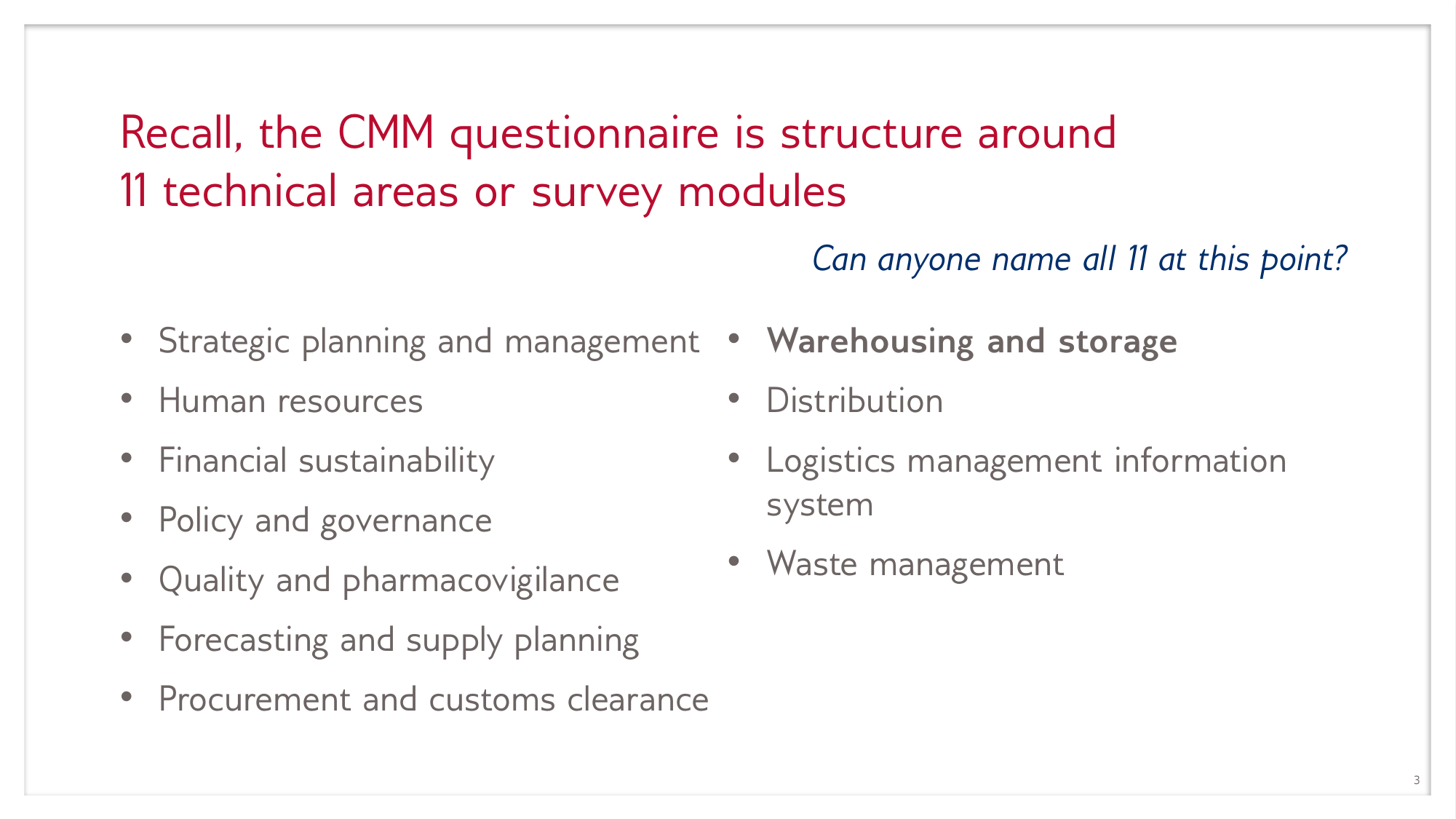

# Recall, the CMM questionnaire is structure around 11 technical areas or survey modules
Can anyone name all 11 at this point?
Strategic planning and management
Human resources
Financial sustainability
Policy and governance
Quality and pharmacovigilance
Forecasting and supply planning
Procurement and customs clearance
Warehousing and storage
Distribution
Logistics management information system
Waste management

3